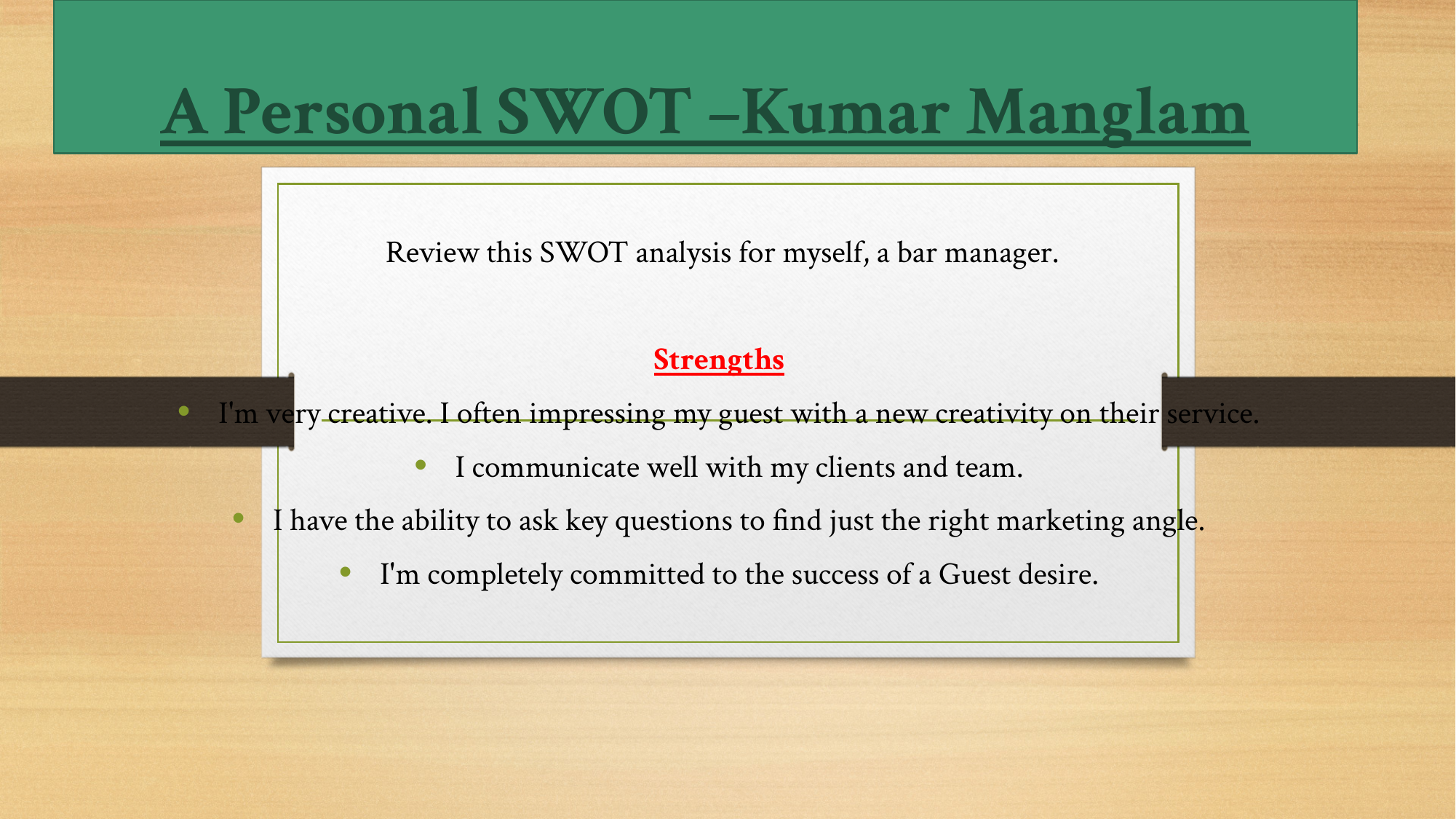

# A Personal SWOT –Kumar Manglam
 Review this SWOT analysis for myself, a bar manager.

Strengths
I'm very creative. I often impressing my guest with a new creativity on their service.
I communicate well with my clients and team.
I have the ability to ask key questions to find just the right marketing angle.
I'm completely committed to the success of a Guest desire.